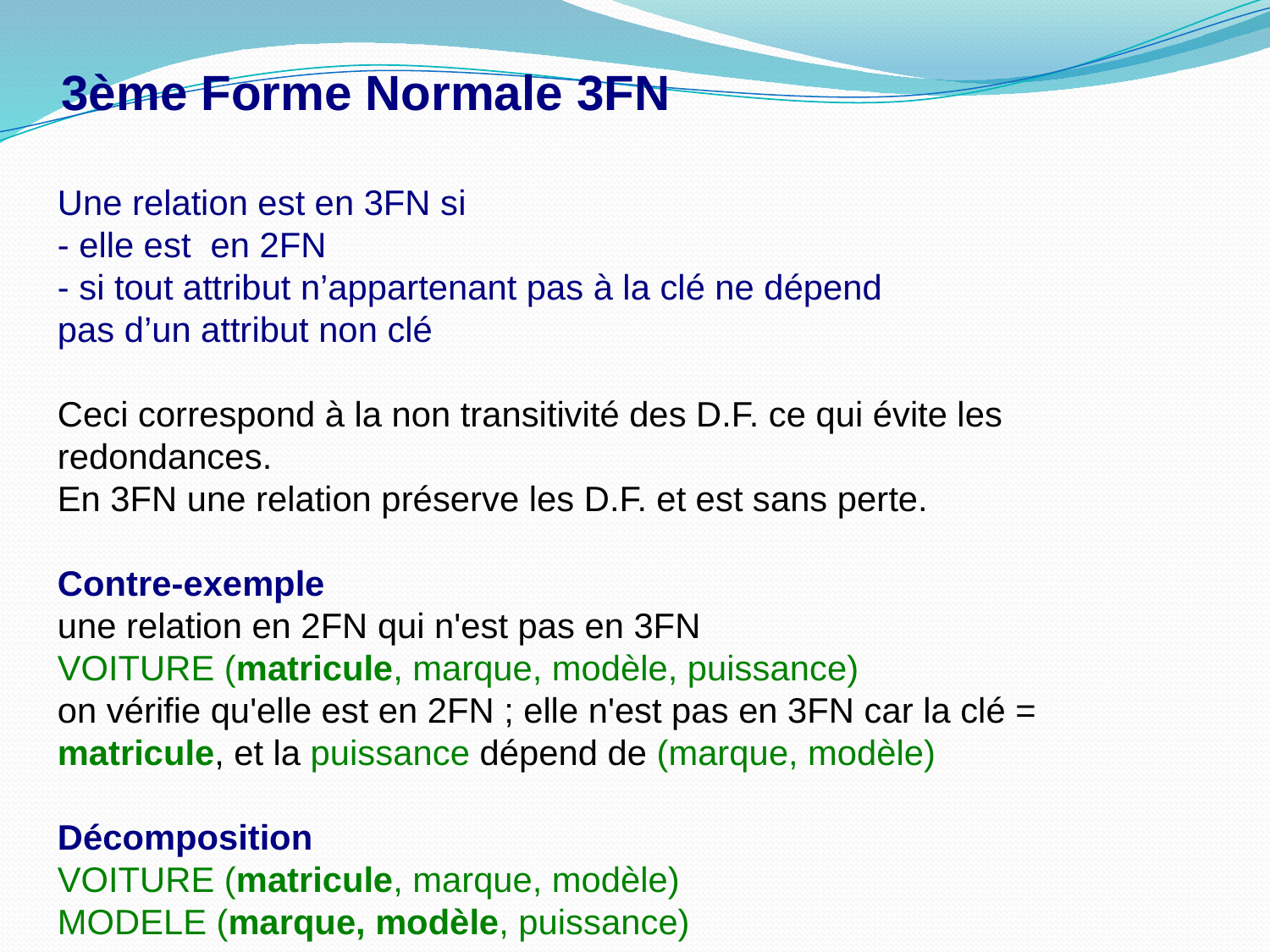

3ème Forme Normale 3FN

Une relation est en 3FN si
- elle est  en 2FN
- si tout attribut n’appartenant pas à la clé ne dépend
pas d’un attribut non clé

Ceci correspond à la non transitivité des D.F. ce qui évite les redondances.
En 3FN une relation préserve les D.F. et est sans perte.

Contre-exemple
une relation en 2FN qui n'est pas en 3FN
VOITURE (matricule, marque, modèle, puissance)
on vérifie qu'elle est en 2FN ; elle n'est pas en 3FN car la clé =
matricule, et la puissance dépend de (marque, modèle)

Décomposition
VOITURE (matricule, marque, modèle)
MODELE (marque, modèle, puissance)